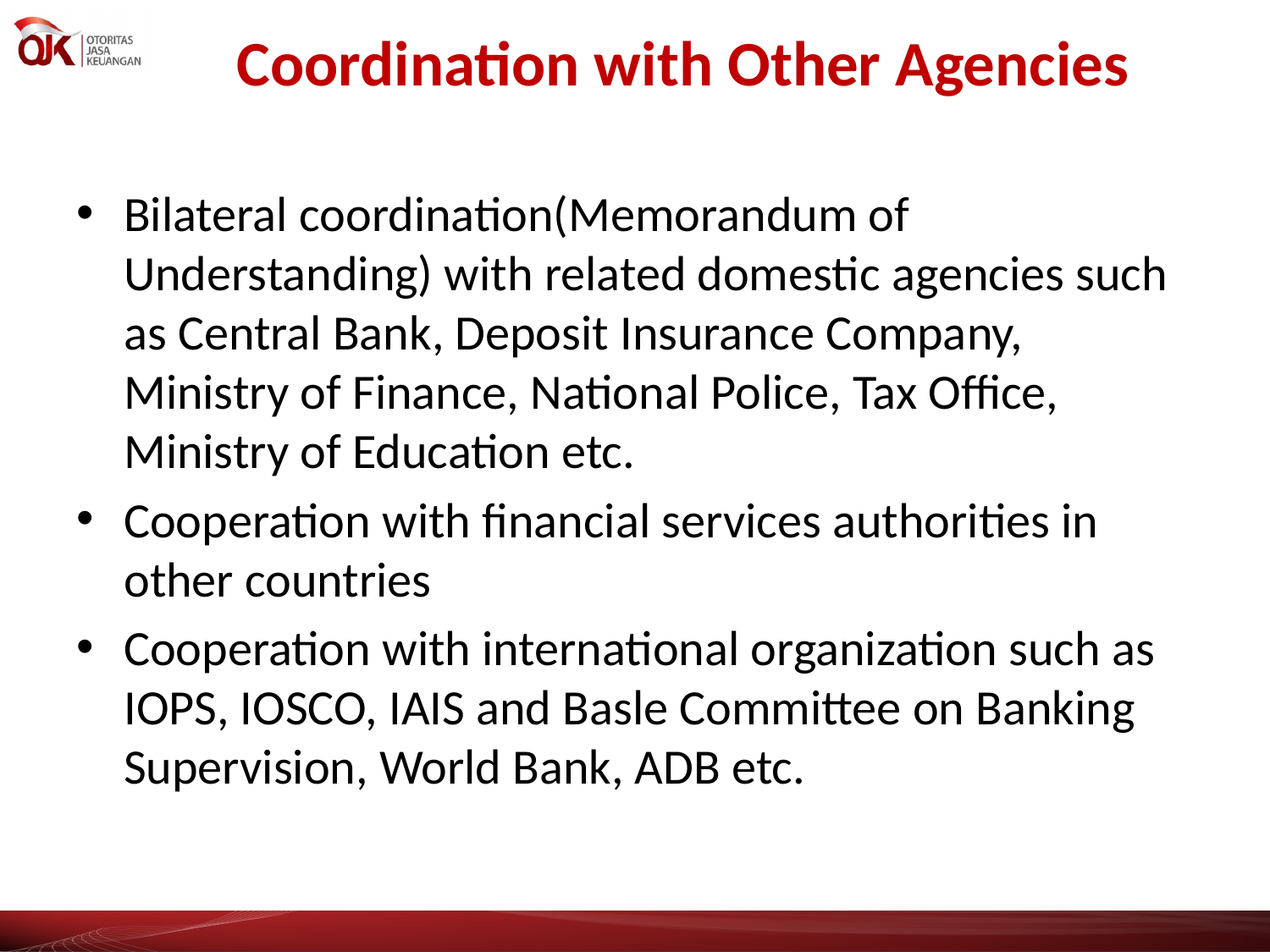

# Coordination with Other Agencies
Bilateral coordination(Memorandum of Understanding) with related domestic agencies such as Central Bank, Deposit Insurance Company, Ministry of Finance, National Police, Tax Office, Ministry of Education etc.
Cooperation with financial services authorities in other countries
Cooperation with international organization such as IOPS, IOSCO, IAIS and Basle Committee on Banking Supervision, World Bank, ADB etc.